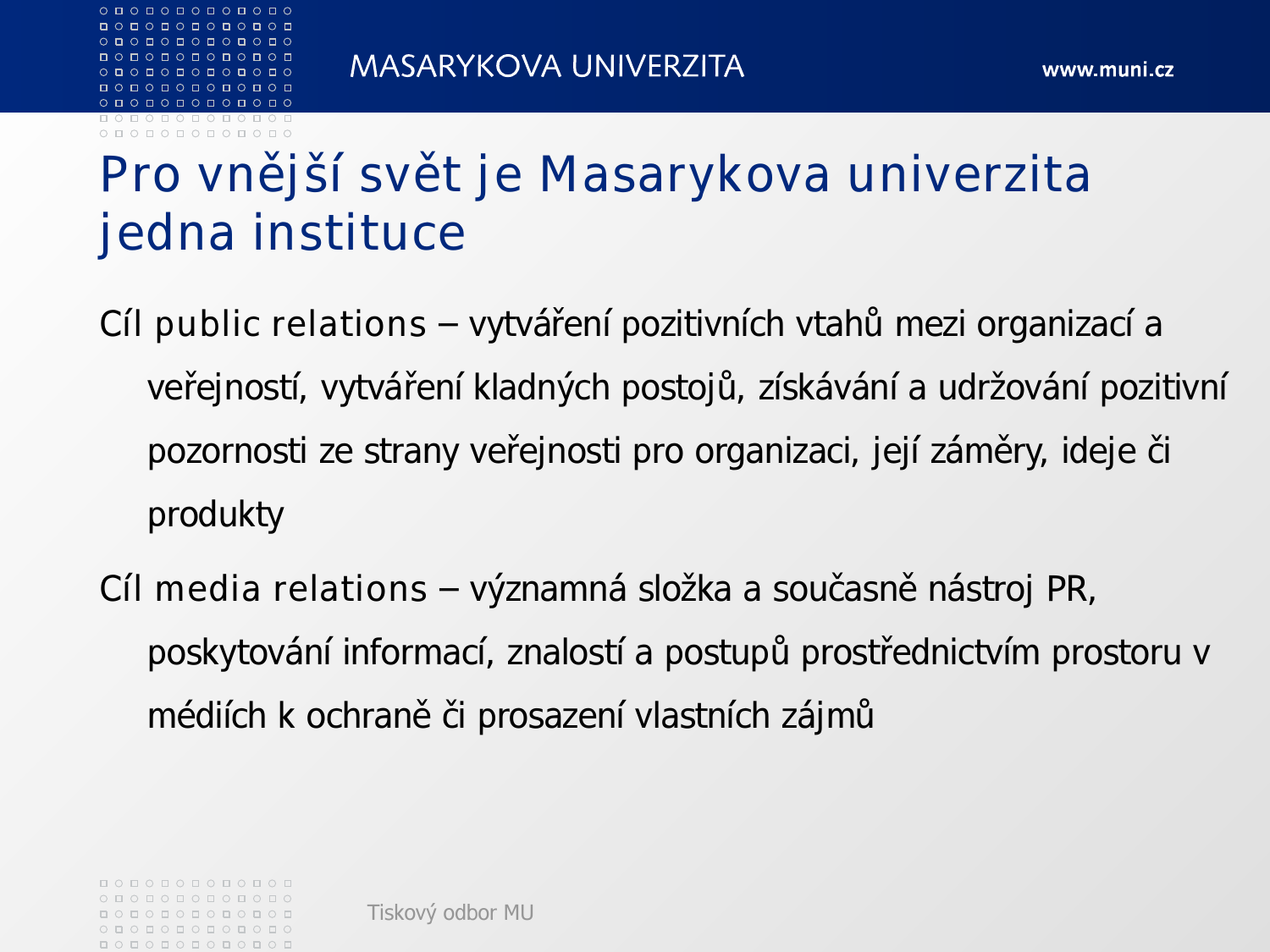

# Pro vnější svět je Masarykova univerzita jedna instituce
Cíl public relations – vytváření pozitivních vtahů mezi organizací a veřejností, vytváření kladných postojů, získávání a udržování pozitivní pozornosti ze strany veřejnosti pro organizaci, její záměry, ideje či produkty
Cíl media relations – významná složka a současně nástroj PR, poskytování informací, znalostí a postupů prostřednictvím prostoru v médiích k ochraně či prosazení vlastních zájmů
Tiskový odbor MU